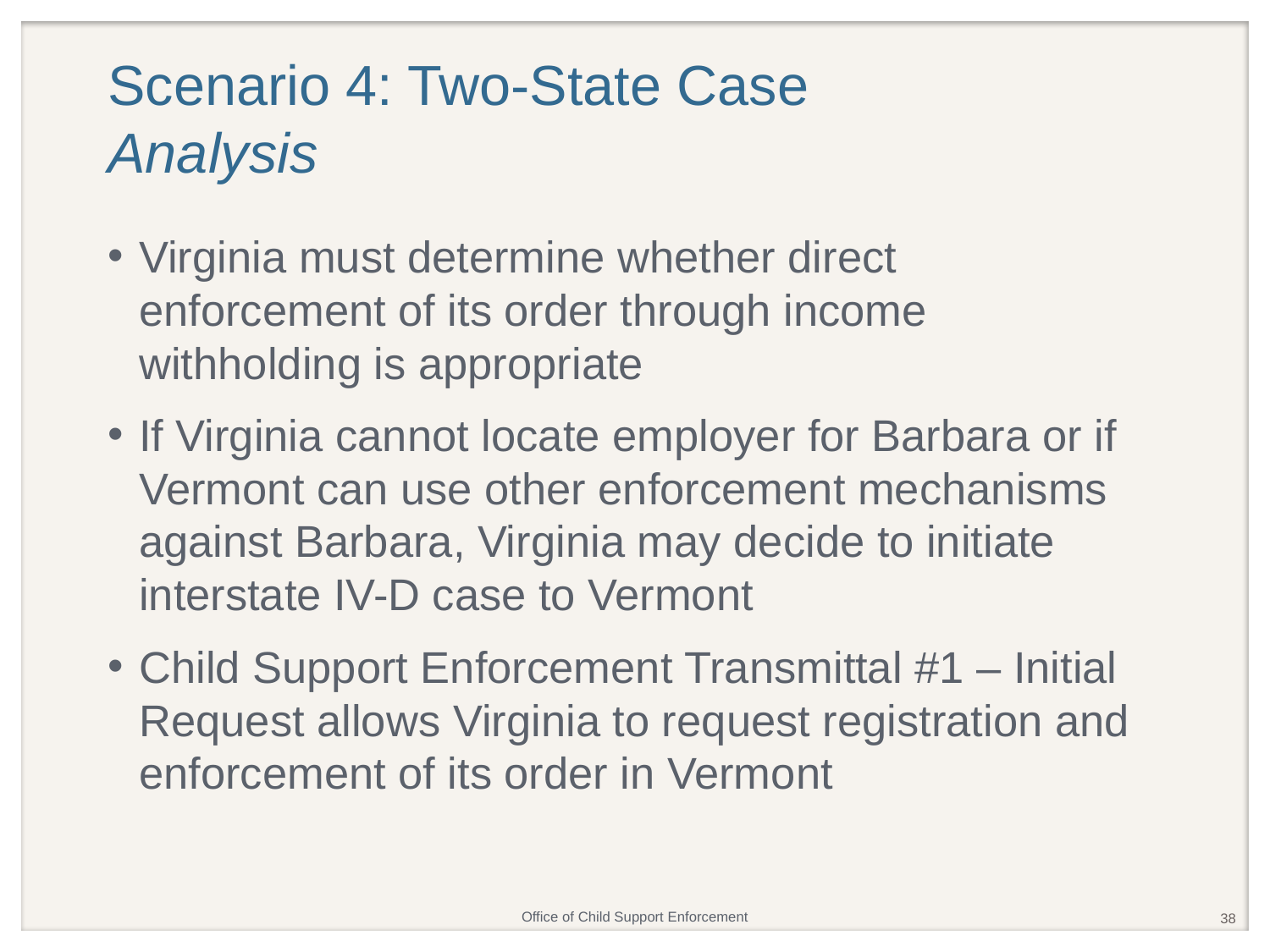

# Scenario 4: Two-State Case Analysis
Virginia must determine whether direct enforcement of its order through income withholding is appropriate
If Virginia cannot locate employer for Barbara or if Vermont can use other enforcement mechanisms against Barbara, Virginia may decide to initiate interstate IV-D case to Vermont
Child Support Enforcement Transmittal #1 – Initial Request allows Virginia to request registration and enforcement of its order in Vermont
38